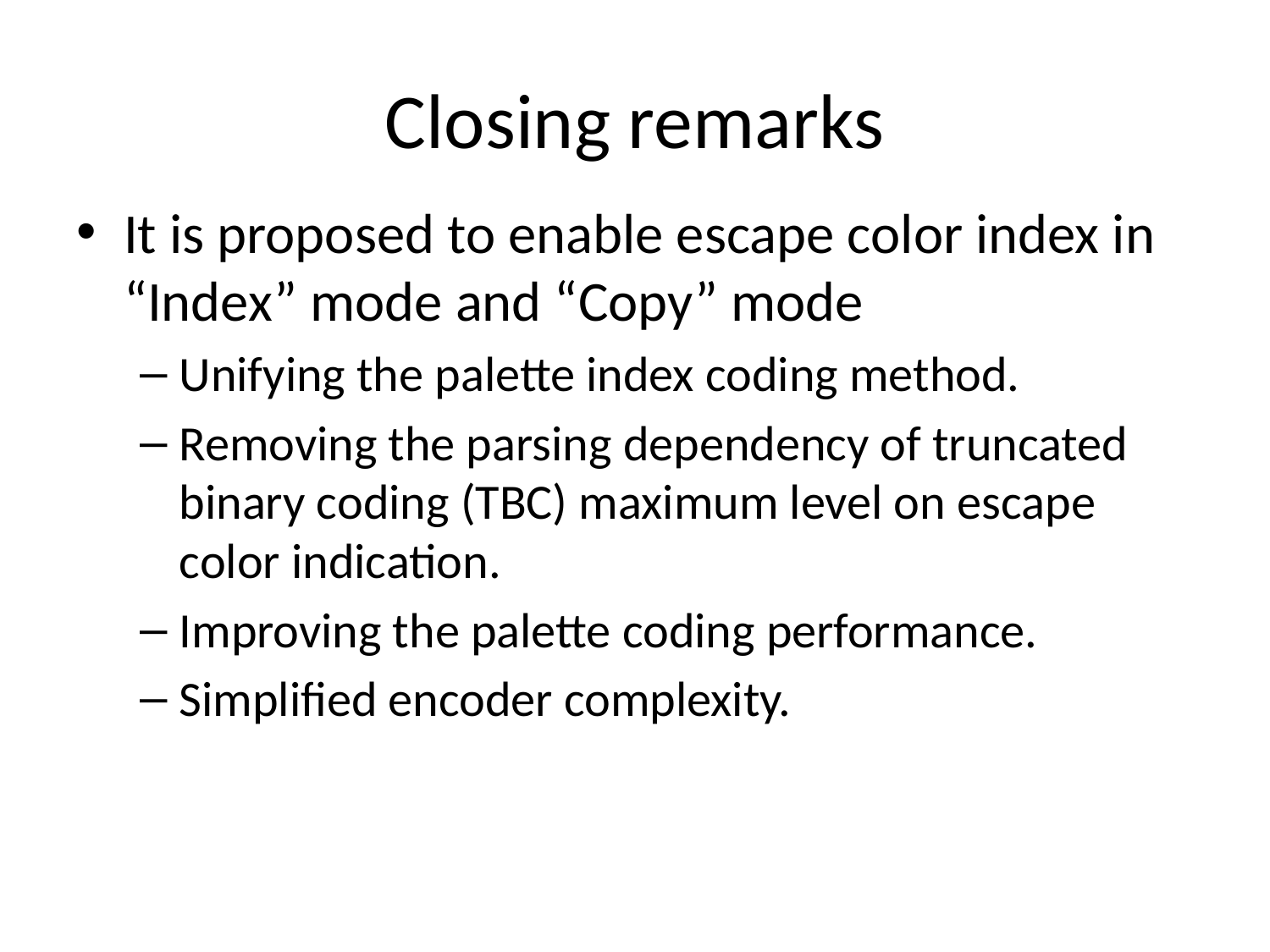

# Closing remarks
It is proposed to enable escape color index in “Index” mode and “Copy” mode
Unifying the palette index coding method.
Removing the parsing dependency of truncated binary coding (TBC) maximum level on escape color indication.
Improving the palette coding performance.
Simplified encoder complexity.